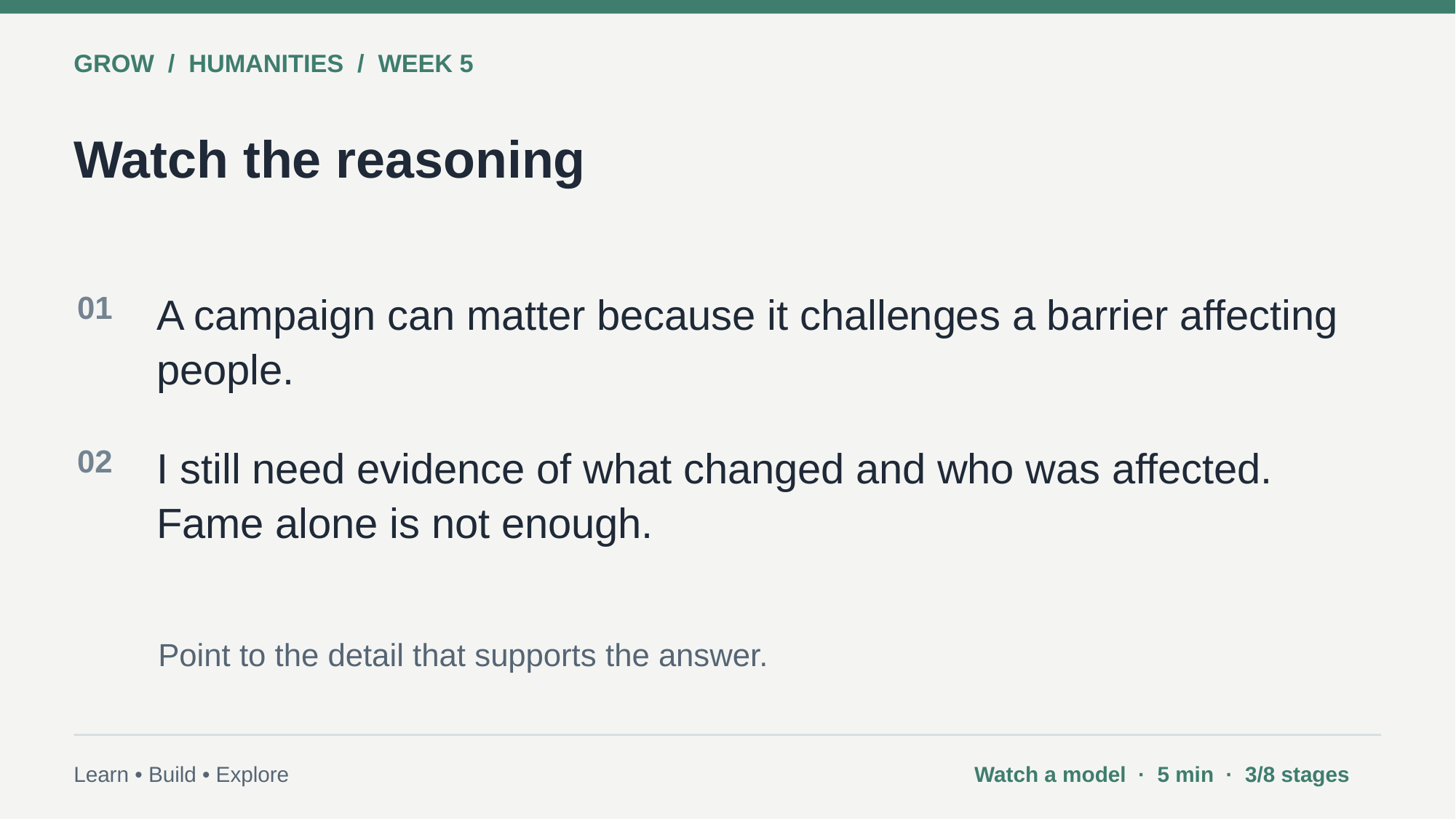

GROW  /  HUMANITIES  /  WEEK 5
Watch the reasoning
01
A campaign can matter because it challenges a barrier affecting people.
02
I still need evidence of what changed and who was affected. Fame alone is not enough.
Point to the detail that supports the answer.

Learn • Build • Explore
Watch a model  ·  5 min  ·  3/8 stages